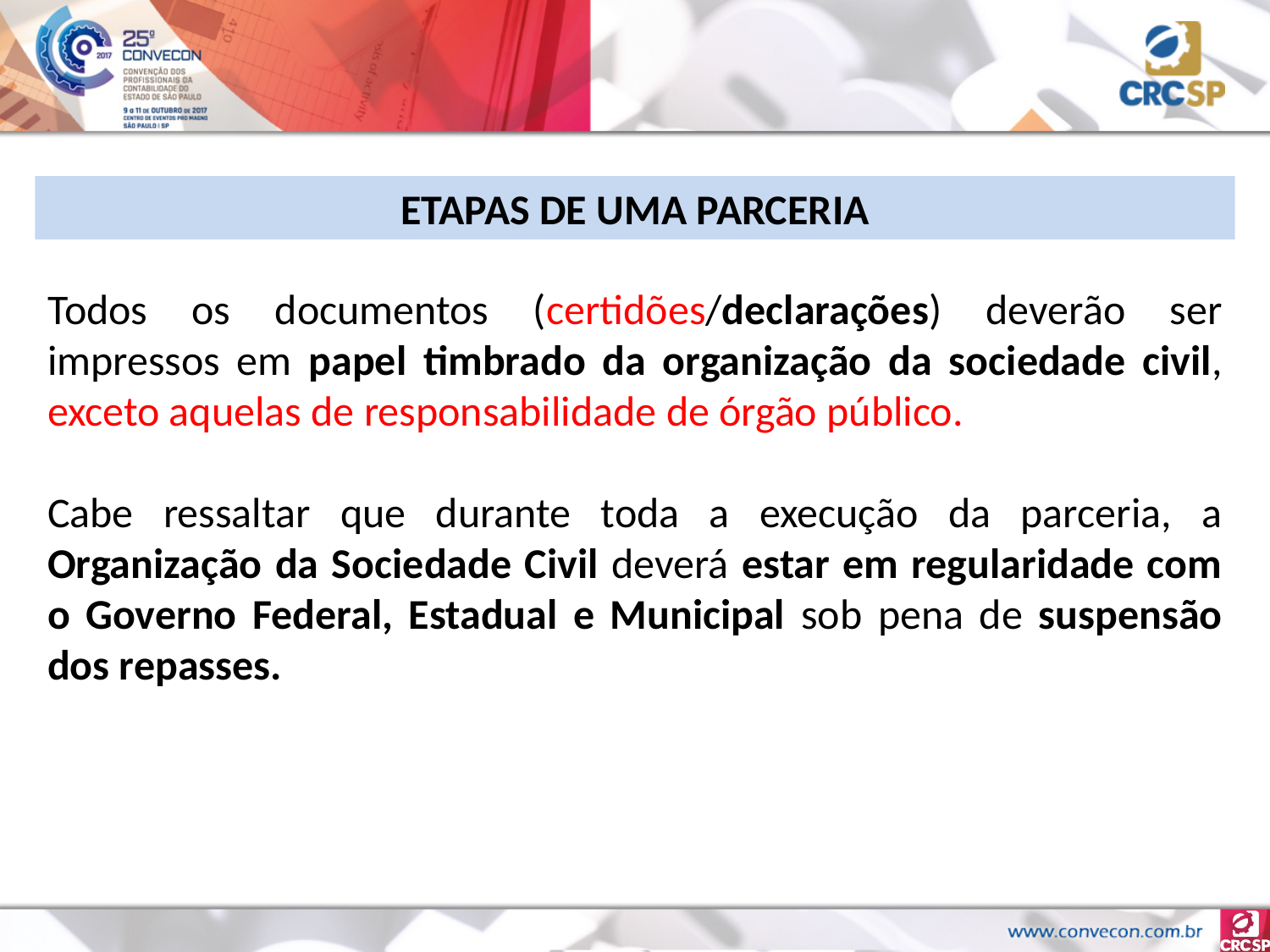

ETAPAS DE UMA PARCERIA

Todos os documentos (certidões/declarações) deverão ser impressos em papel timbrado da organização da sociedade civil, exceto aquelas de responsabilidade de órgão público.

Cabe ressaltar que durante toda a execução da parceria, a Organização da Sociedade Civil deverá estar em regularidade com o Governo Federal, Estadual e Municipal sob pena de suspensão dos repasses.